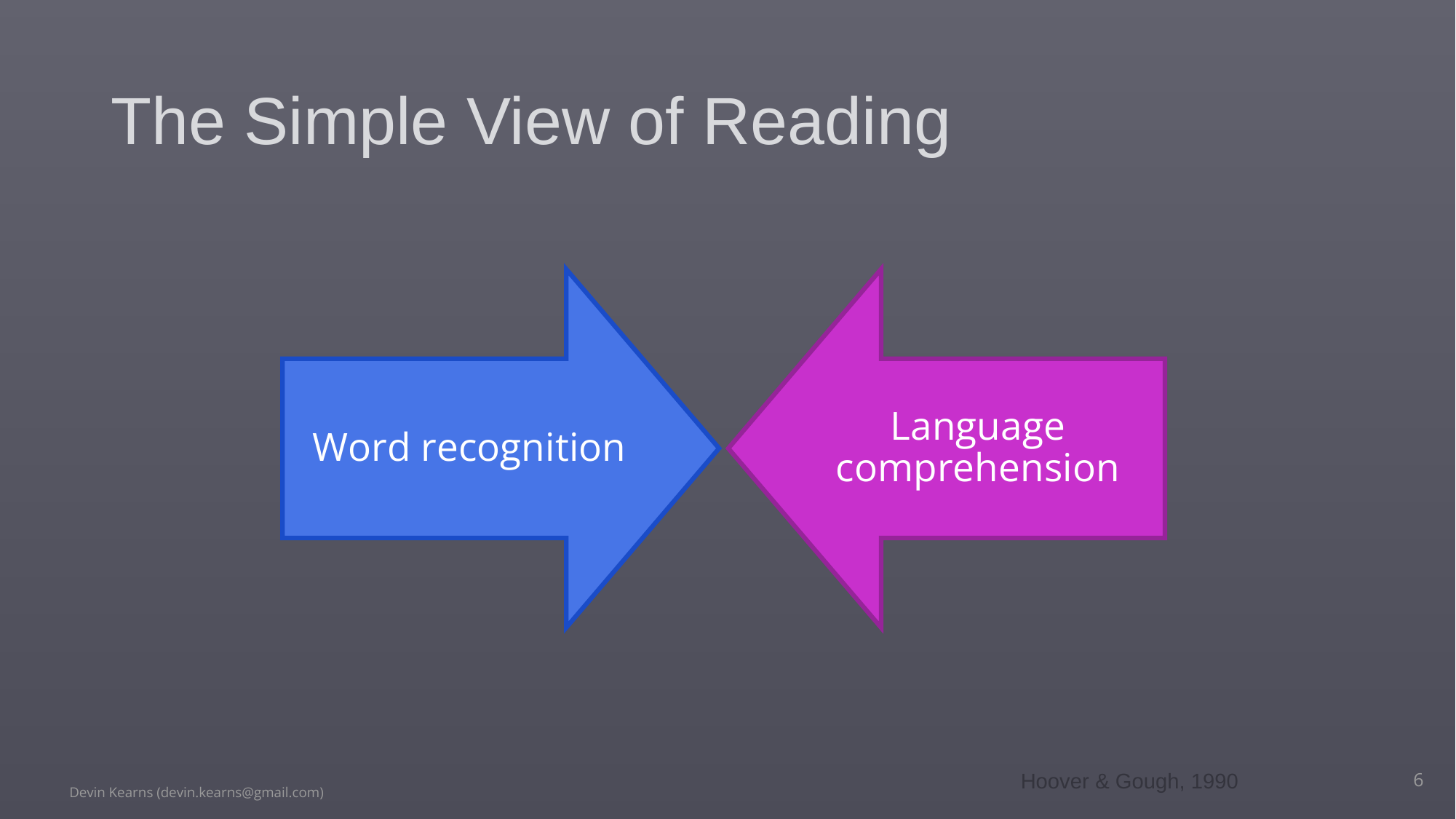

# The Simple View of Reading
Word recognition
Language comprehension
6
Devin Kearns (devin.kearns@gmail.com)
Hoover & Gough, 1990